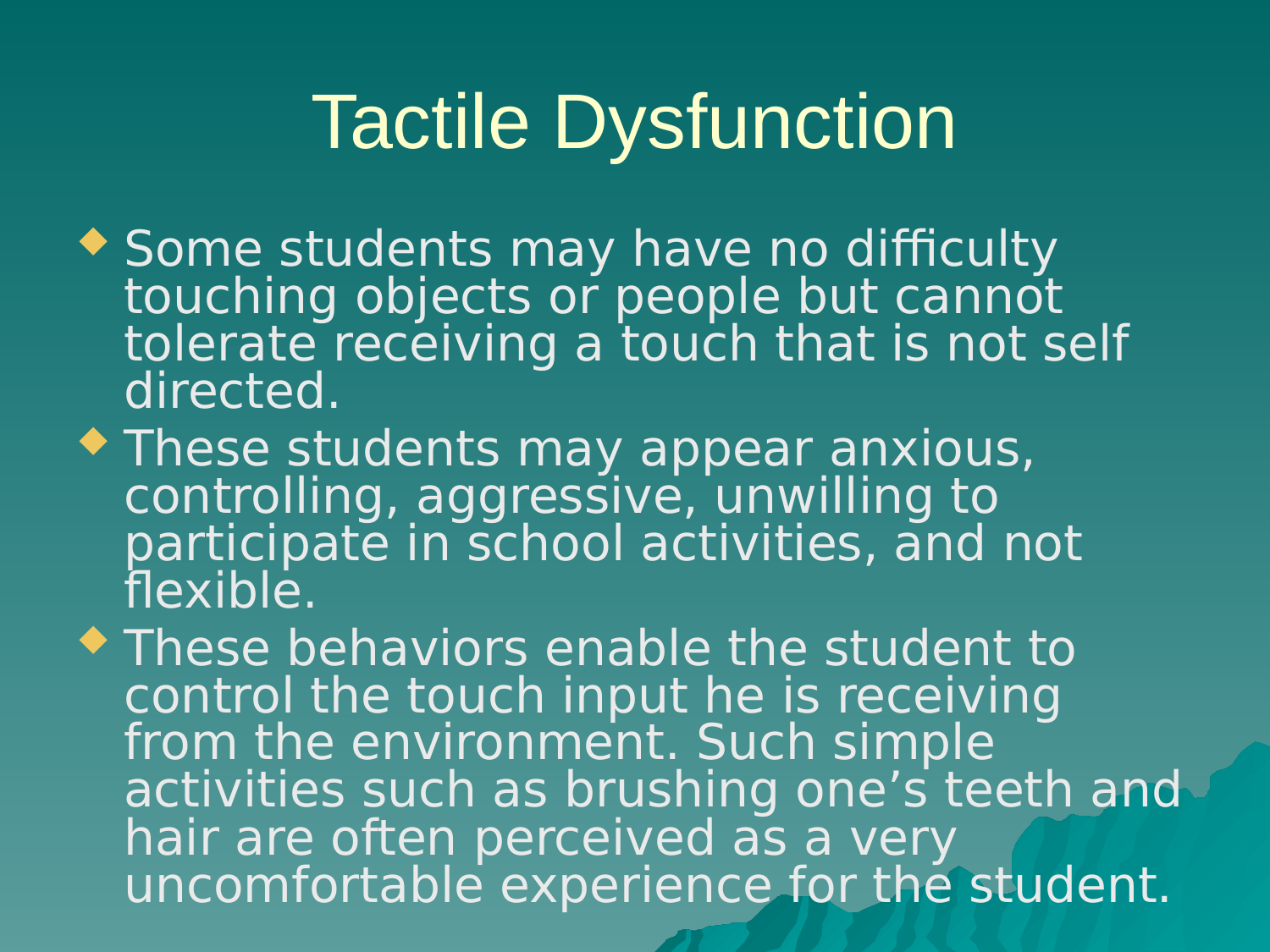

# Tactile Dysfunction
Some students may have no difficulty touching objects or people but cannot tolerate receiving a touch that is not self directed.
These students may appear anxious, controlling, aggressive, unwilling to participate in school activities, and not flexible.
These behaviors enable the student to control the touch input he is receiving from the environment. Such simple activities such as brushing one’s teeth and hair are often perceived as a very uncomfortable experience for the student.